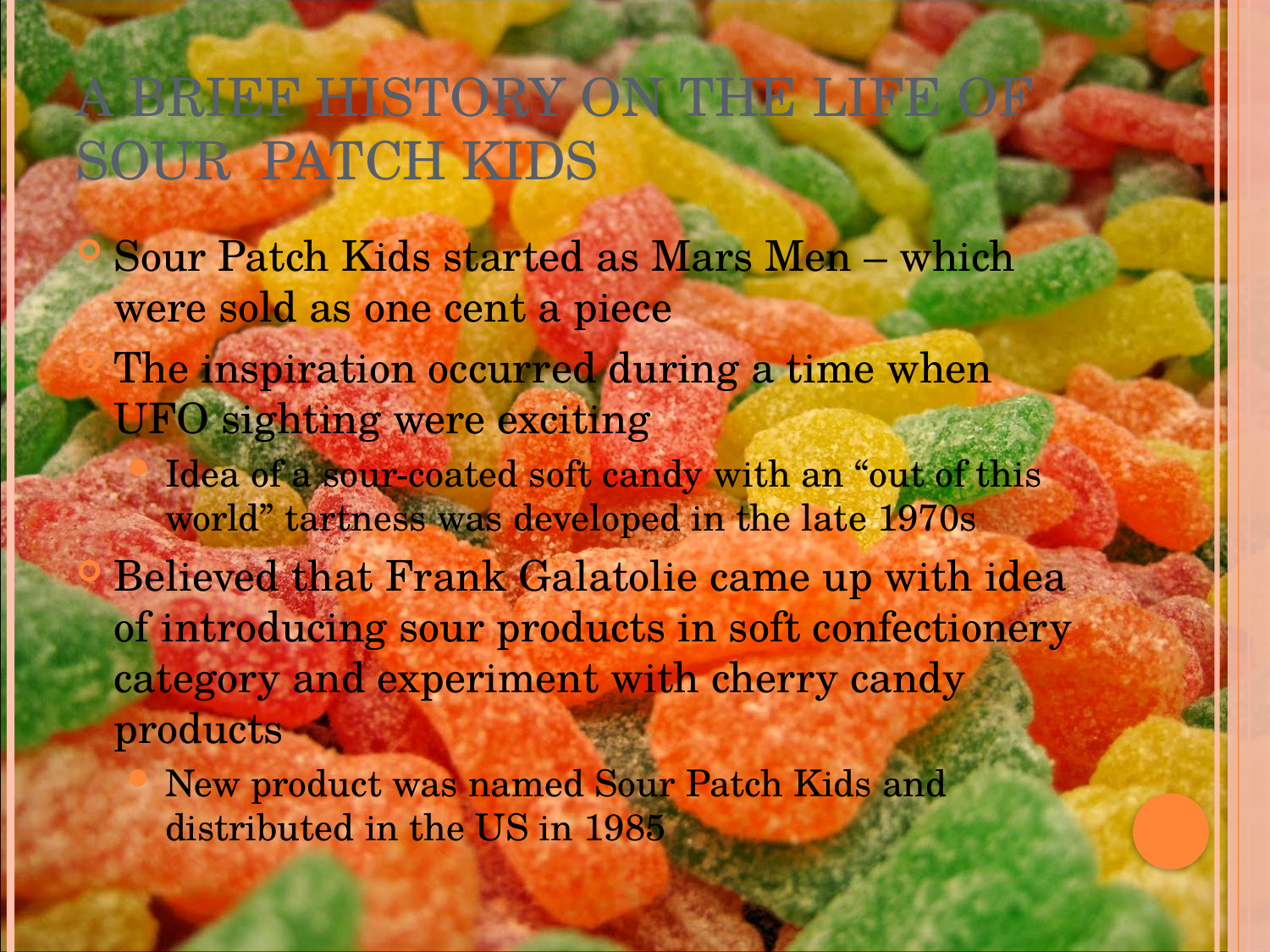

# A Brief history on the life of sour  patch kids
Sour Patch Kids started as Mars Men – which were sold as one cent a piece
The inspiration occurred during a time when UFO sighting were exciting
Idea of a sour-coated soft candy with an “out of this world” tartness was developed in the late 1970s
Believed that Frank Galatolie came up with idea of introducing sour products in soft confectionery category and experiment with cherry candy products
New product was named Sour Patch Kids and distributed in the US in 1985